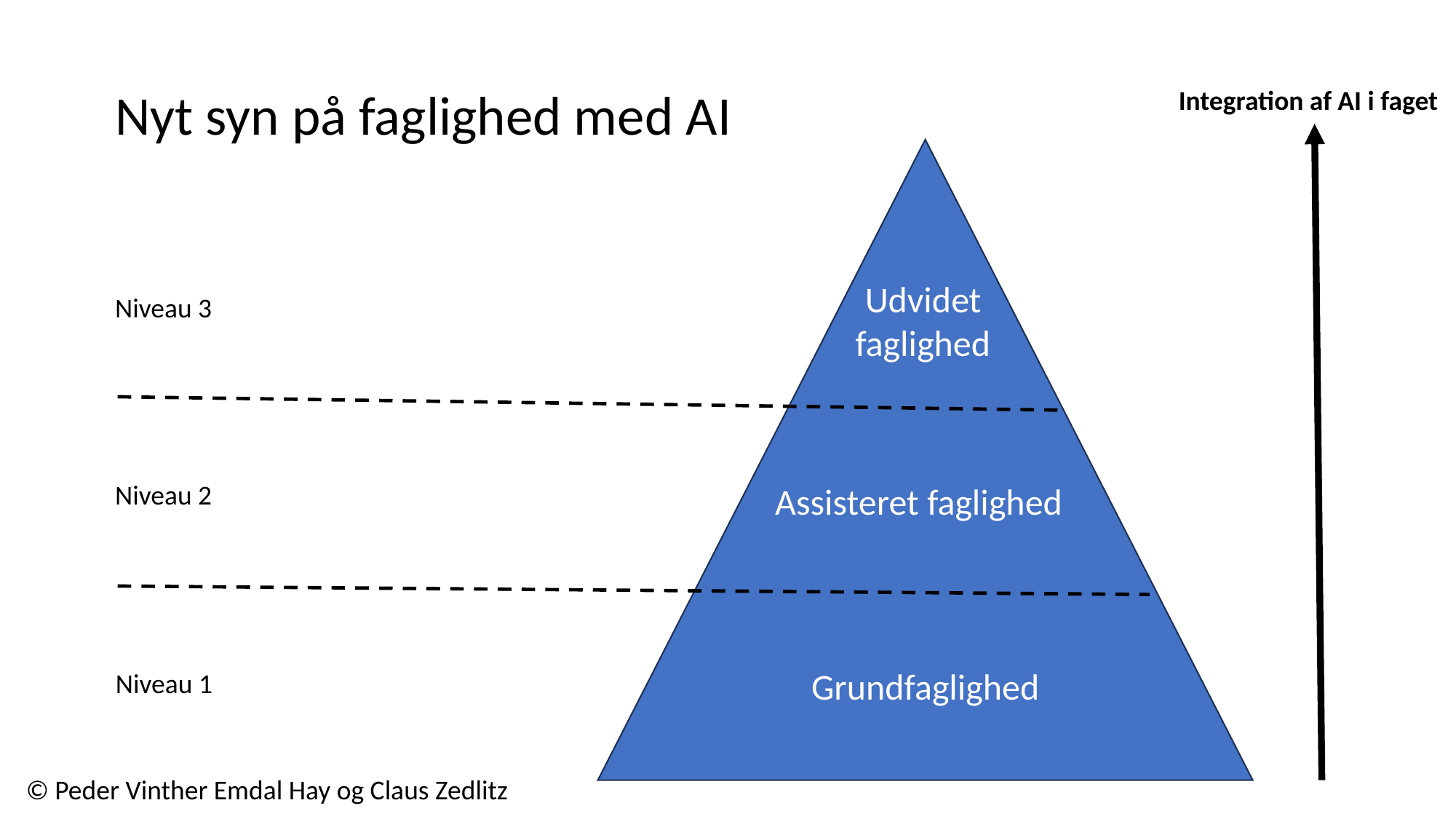

Nyt syn på faglighed med AI
Integration af AI i faget

Grundfaglighed
Udvidet
faglighed
Niveau 3
Niveau 2
Assisteret faglighed
Niveau 1
© Peder Vinther Emdal Hay og Claus Zedlitz